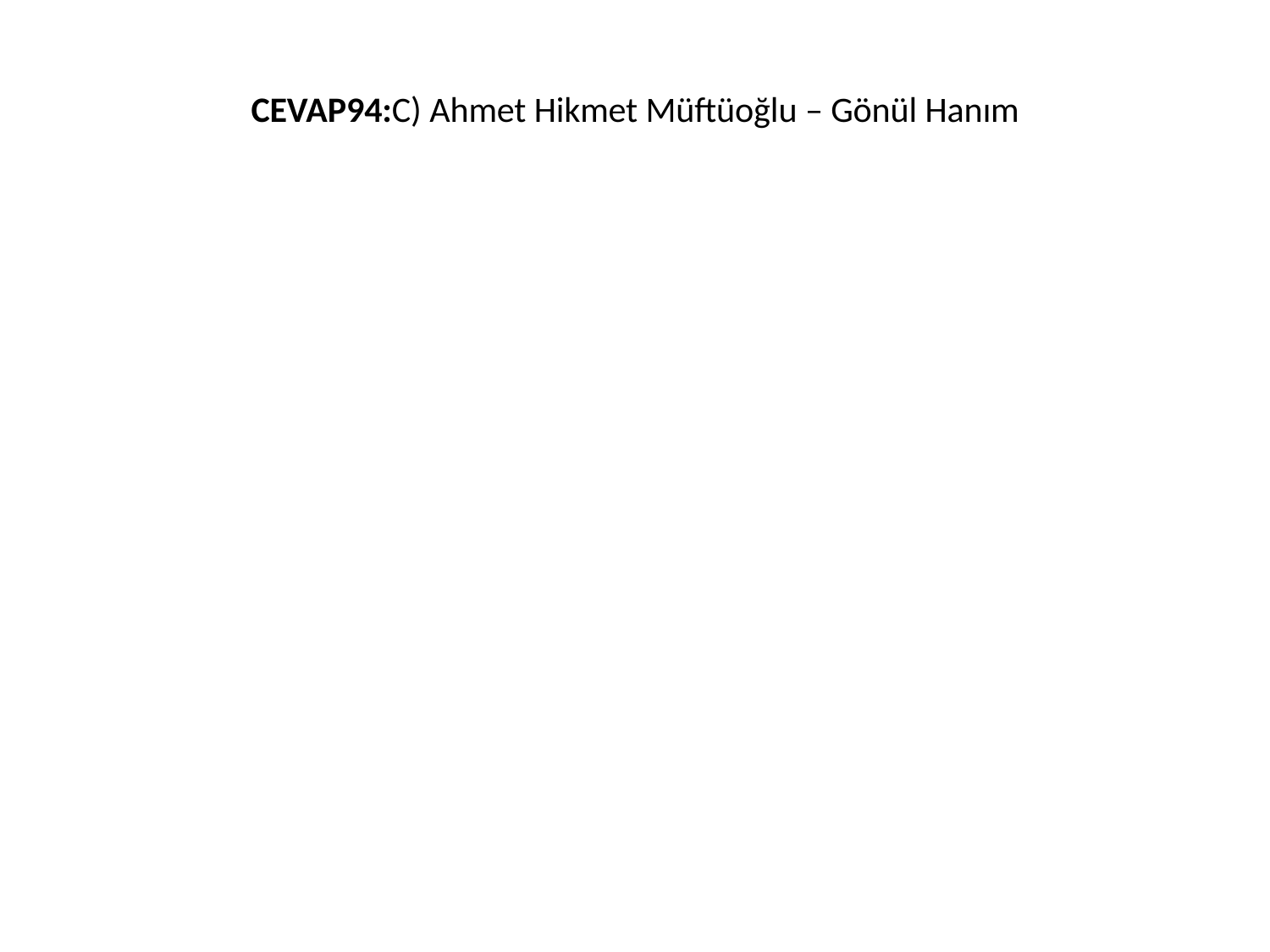

# CEVAP94:C) Ahmet Hikmet Müftüoğlu – Gönül Hanım